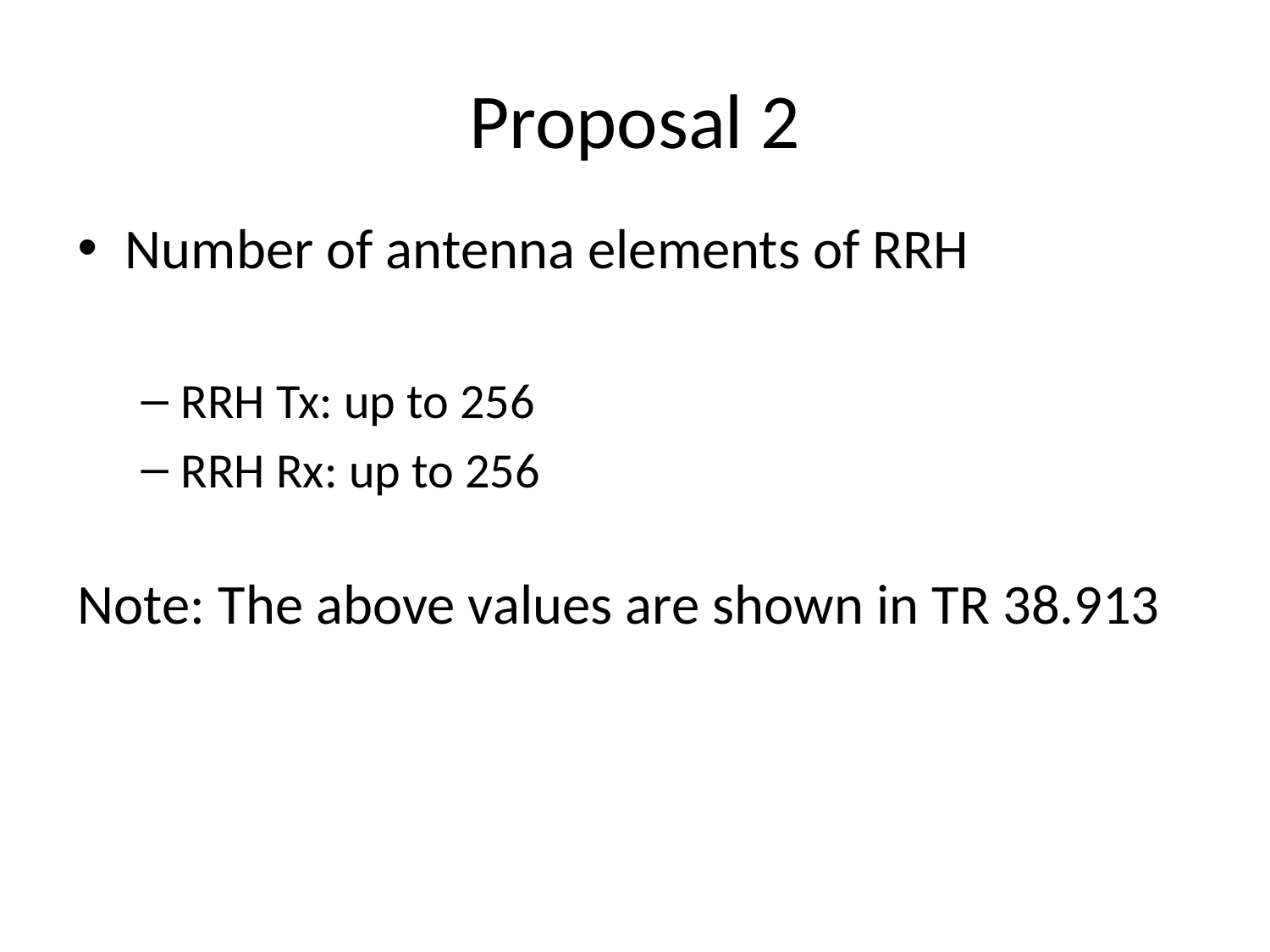

# Proposal 2
Number of antenna elements of RRH

RRH Tx: up to 256
RRH Rx: up to 256
Note: The above values are shown in TR 38.913